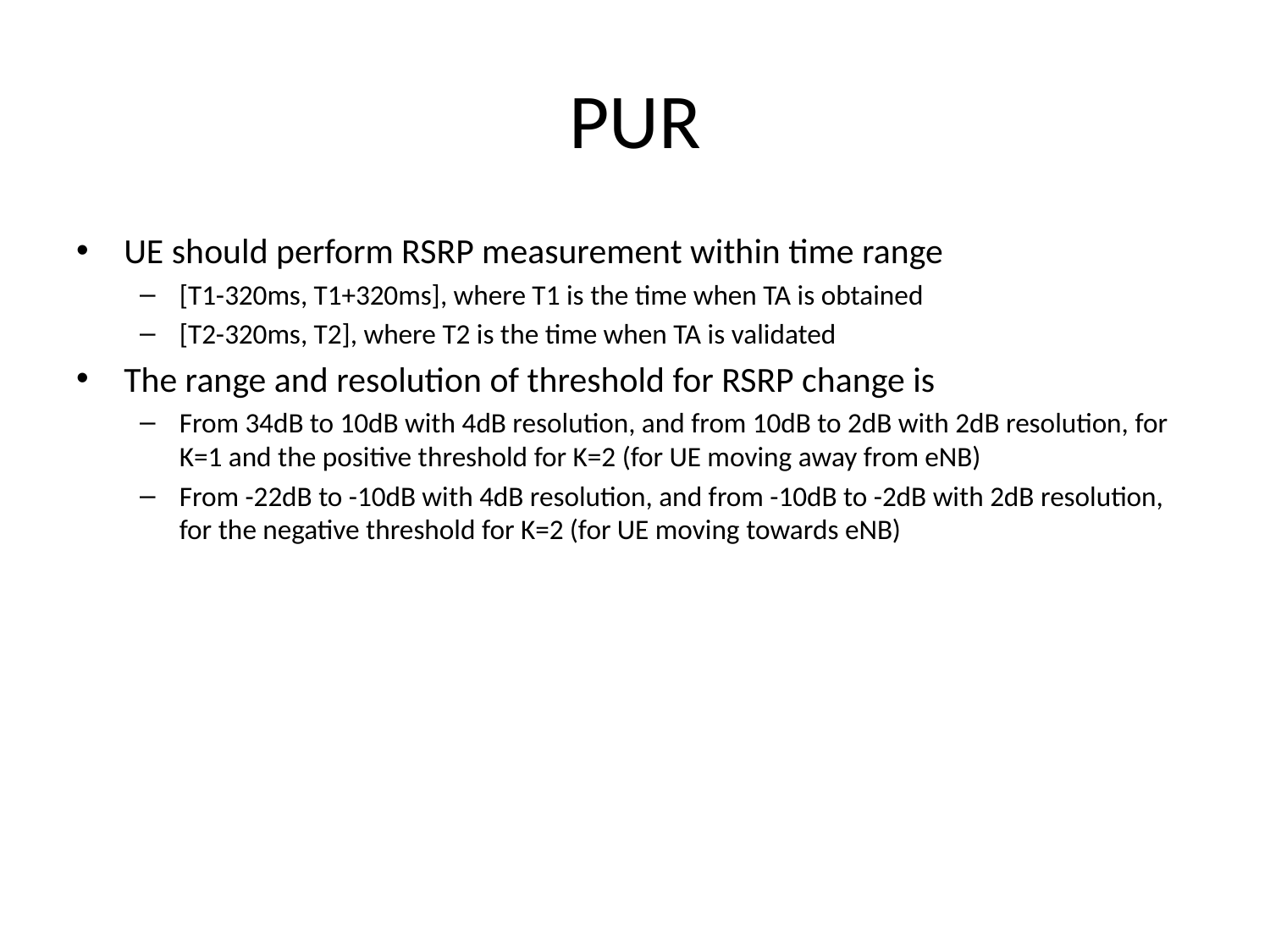

# PUR
UE should perform RSRP measurement within time range
[T1-320ms, T1+320ms], where T1 is the time when TA is obtained
[T2-320ms, T2], where T2 is the time when TA is validated
The range and resolution of threshold for RSRP change is
From 34dB to 10dB with 4dB resolution, and from 10dB to 2dB with 2dB resolution, for K=1 and the positive threshold for K=2 (for UE moving away from eNB)
From -22dB to -10dB with 4dB resolution, and from -10dB to -2dB with 2dB resolution, for the negative threshold for K=2 (for UE moving towards eNB)